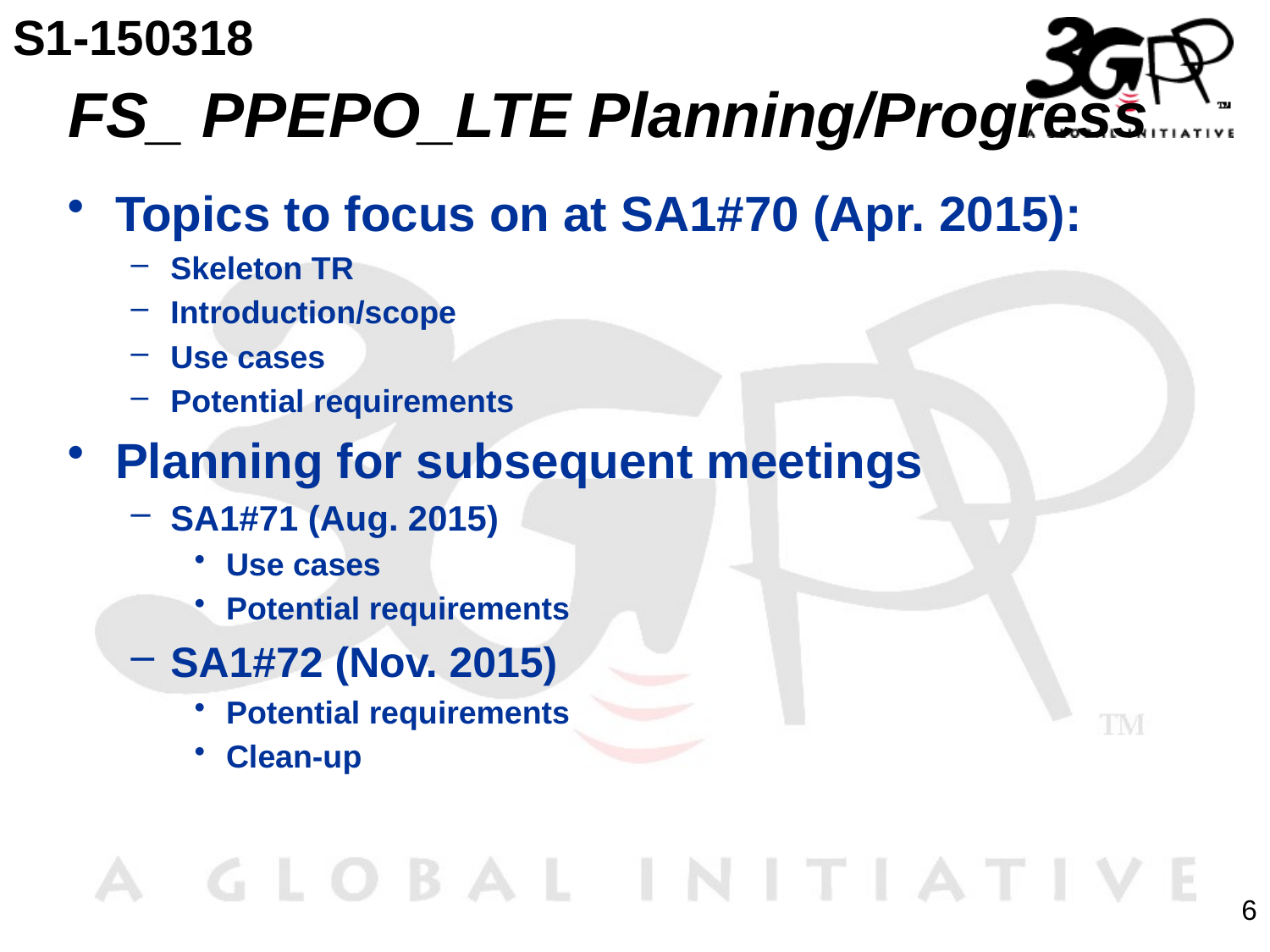

S1-150318
# FS_ PPEPO_LTE Planning/Progress
Topics to focus on at SA1#70 (Apr. 2015):
Skeleton TR
Introduction/scope
Use cases
Potential requirements
Planning for subsequent meetings
SA1#71 (Aug. 2015)
Use cases
Potential requirements
SA1#72 (Nov. 2015)
Potential requirements
Clean-up

6